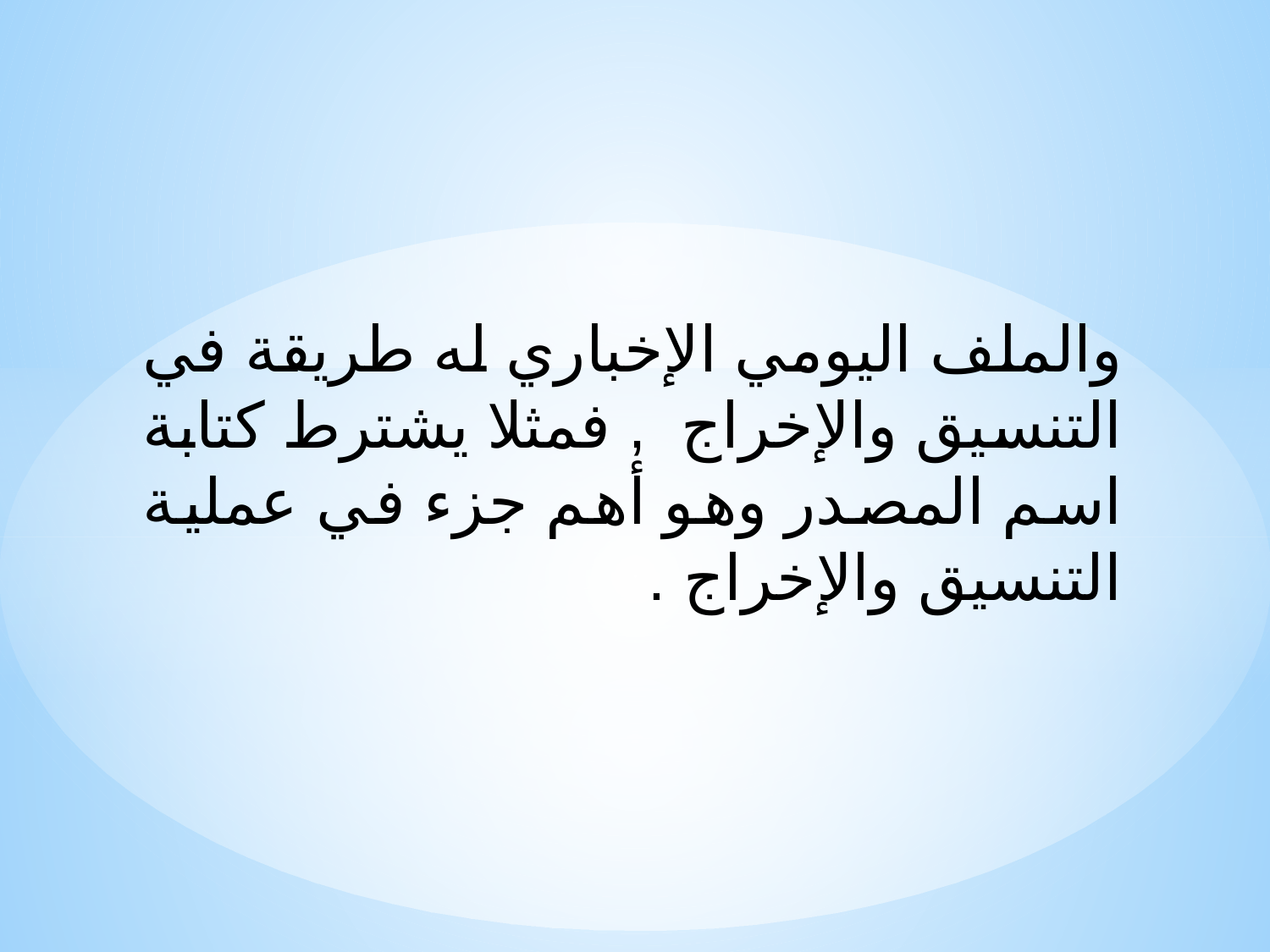

والملف اليومي الإخباري له طريقة في التنسيق والإخراج  , فمثلا يشترط كتابة اسم المصدر وهو أهم جزء في عملية التنسيق والإخراج .